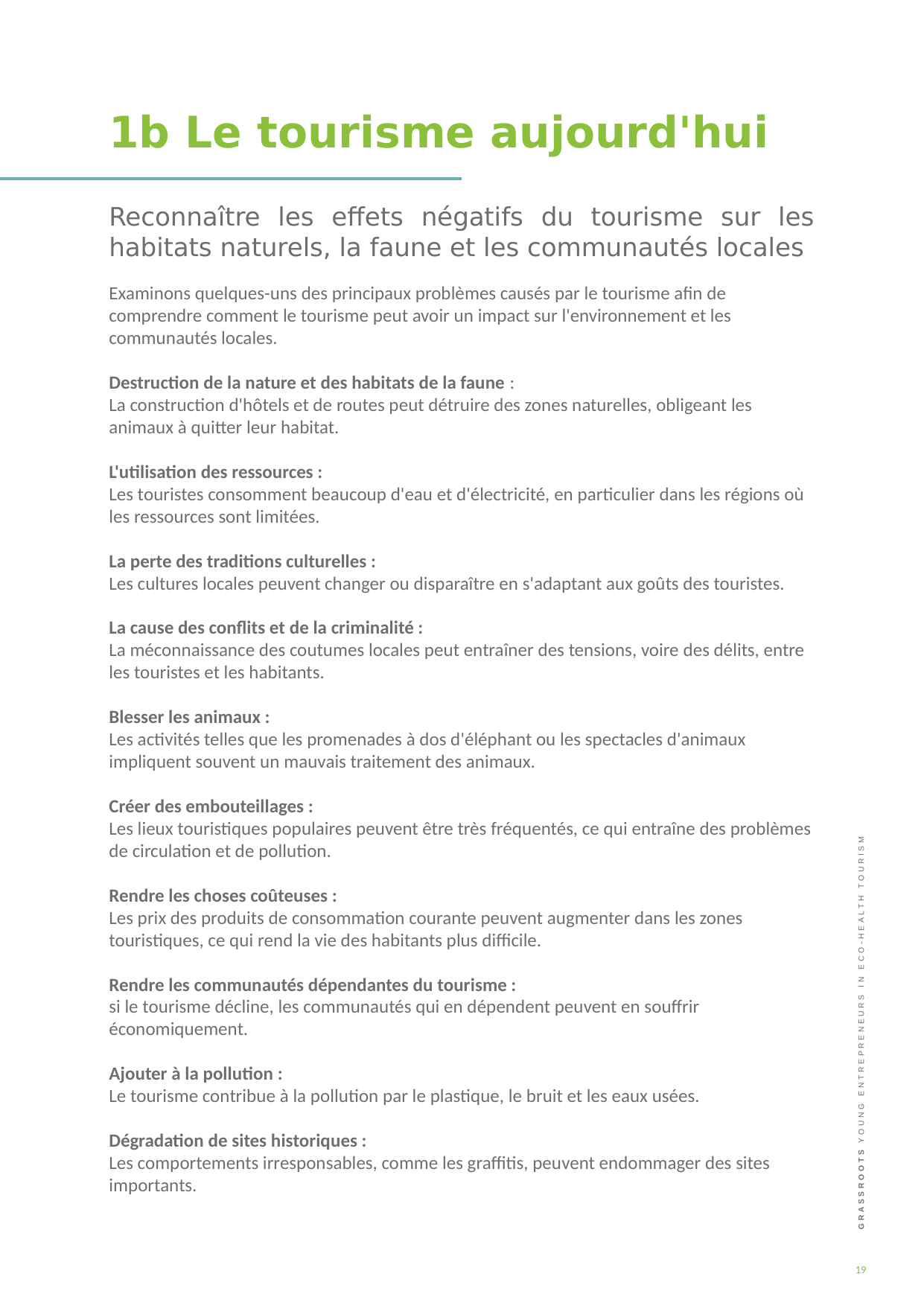

1b Le tourisme aujourd'hui
Reconnaître les effets négatifs du tourisme sur les habitats naturels, la faune et les communautés locales
Examinons quelques-uns des principaux problèmes causés par le tourisme afin de comprendre comment le tourisme peut avoir un impact sur l'environnement et les communautés locales.

Destruction de la nature et des habitats de la faune :
La construction d'hôtels et de routes peut détruire des zones naturelles, obligeant les animaux à quitter leur habitat.

L'utilisation des ressources :
Les touristes consomment beaucoup d'eau et d'électricité, en particulier dans les régions où les ressources sont limitées.

La perte des traditions culturelles :
Les cultures locales peuvent changer ou disparaître en s'adaptant aux goûts des touristes.

La cause des conflits et de la criminalité :
La méconnaissance des coutumes locales peut entraîner des tensions, voire des délits, entre les touristes et les habitants.

Blesser les animaux :
Les activités telles que les promenades à dos d'éléphant ou les spectacles d'animaux impliquent souvent un mauvais traitement des animaux.

Créer des embouteillages :
Les lieux touristiques populaires peuvent être très fréquentés, ce qui entraîne des problèmes de circulation et de pollution.

Rendre les choses coûteuses :
Les prix des produits de consommation courante peuvent augmenter dans les zones touristiques, ce qui rend la vie des habitants plus difficile.
Rendre les communautés dépendantes du tourisme :
si le tourisme décline, les communautés qui en dépendent peuvent en souffrir économiquement.
Ajouter à la pollution :
Le tourisme contribue à la pollution par le plastique, le bruit et les eaux usées.
Dégradation de sites historiques :
Les comportements irresponsables, comme les graffitis, peuvent endommager des sites importants.

19